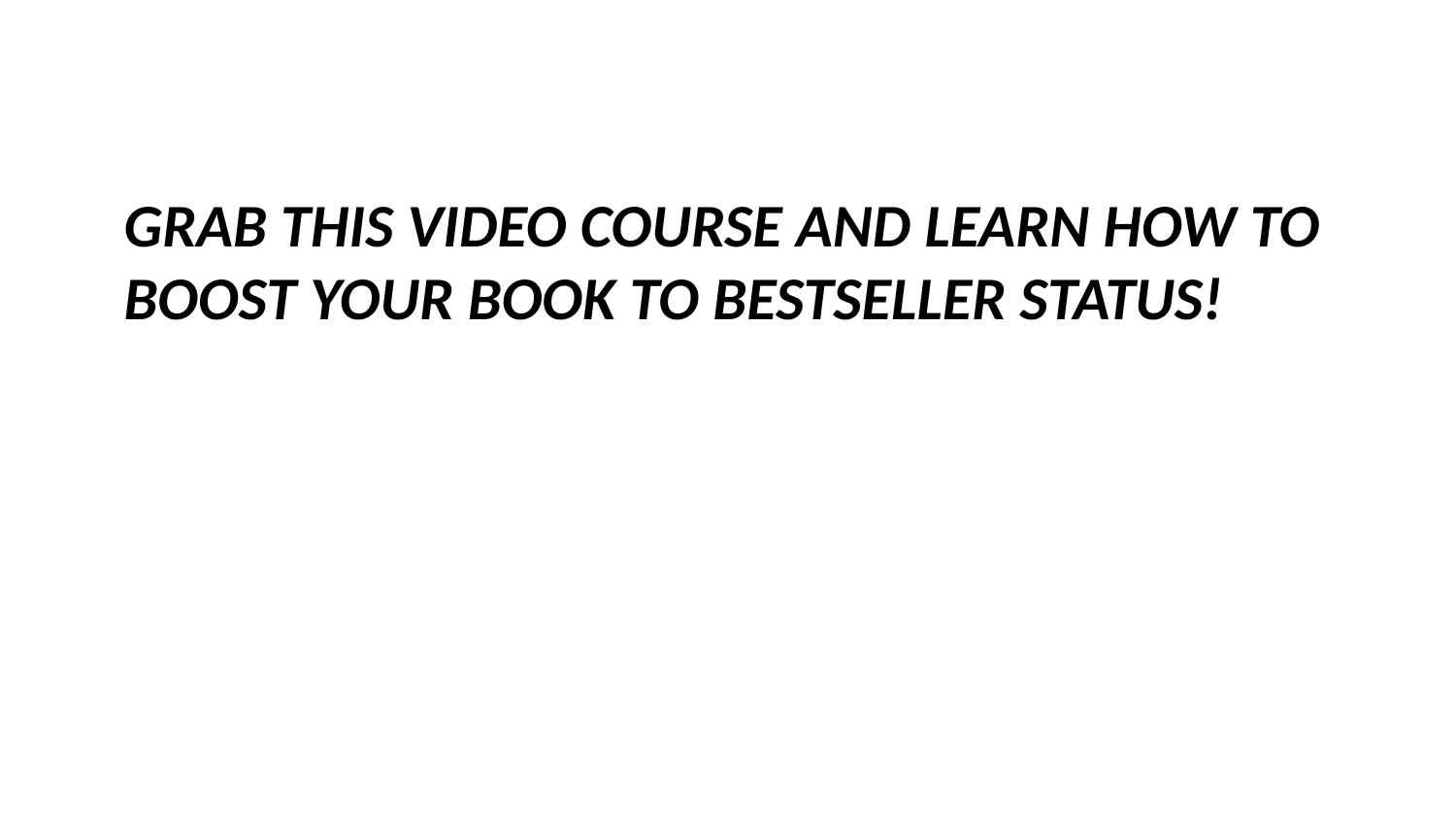

# Grab this video course and learn how to boost your book to bestseller status!